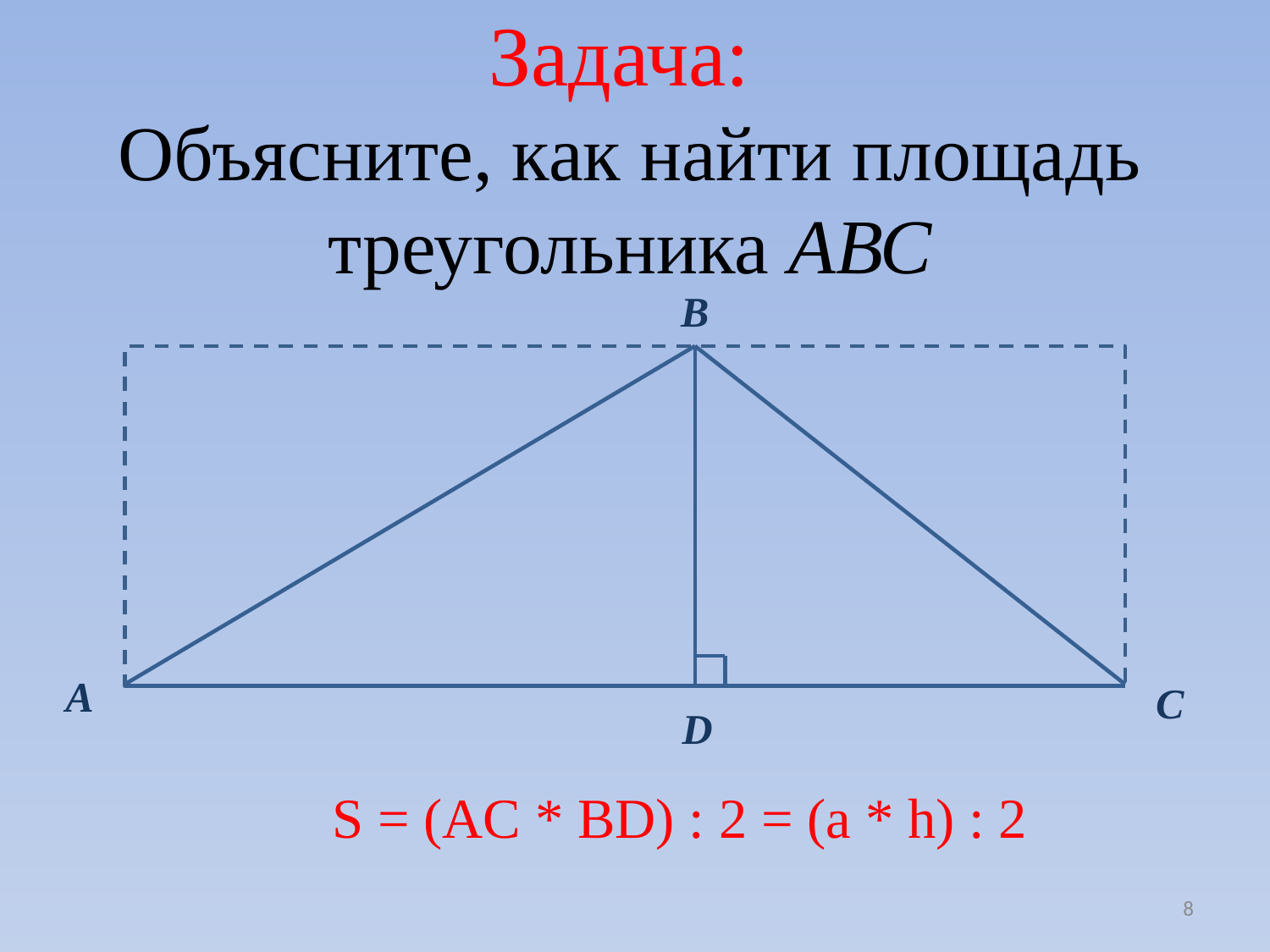

# Задача: Объясните, как найти площадь треугольника АВС
В

А
C
D
S = (AC * BD) : 2 = (a * h) : 2
8